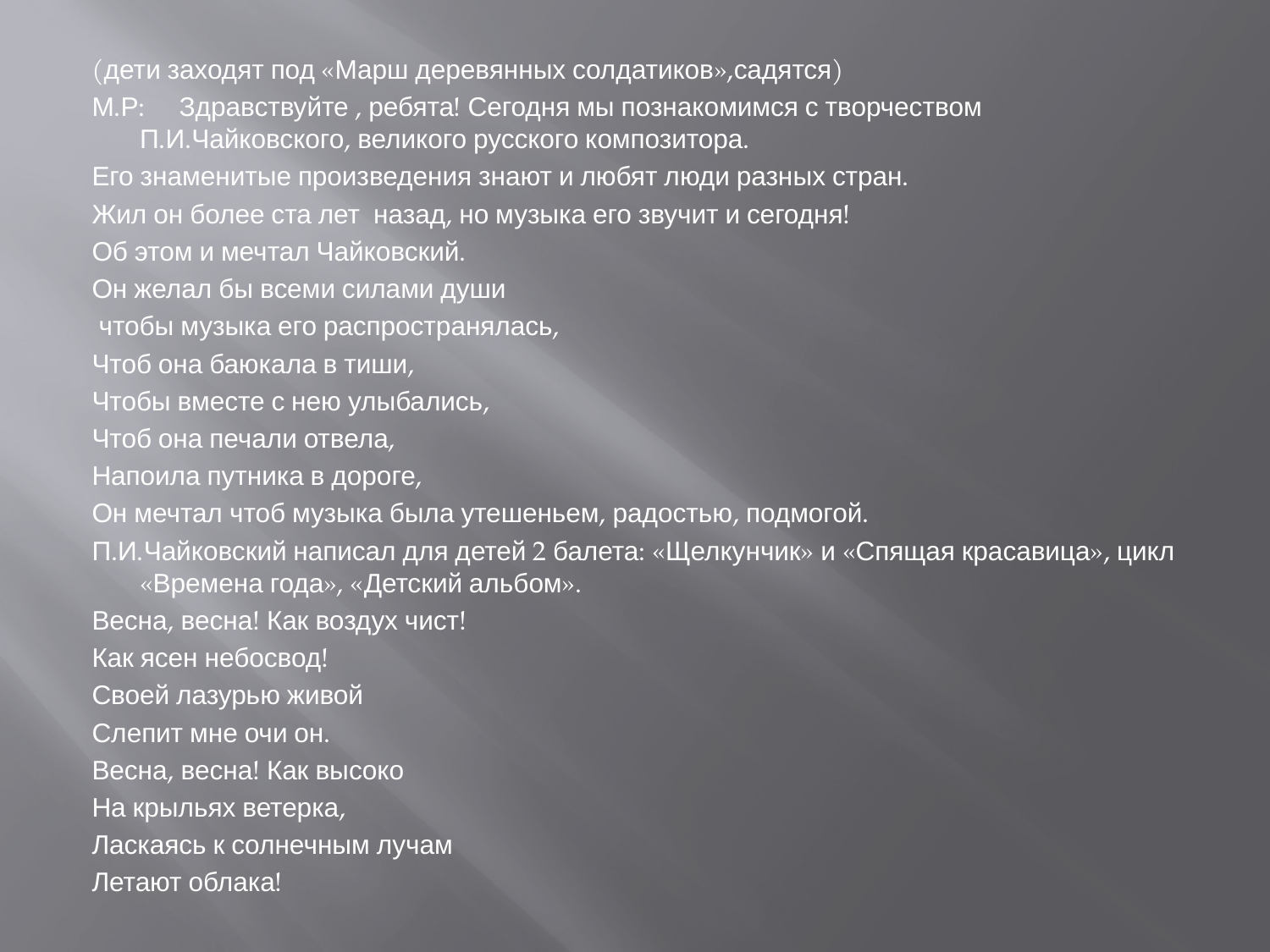

(дети заходят под «Марш деревянных солдатиков»,садятся)
М.Р:     Здравствуйте , ребята! Сегодня мы познакомимся с творчеством П.И.Чайковского, великого русского композитора.
Его знаменитые произведения знают и любят люди разных стран.
Жил он более ста лет  назад, но музыка его звучит и сегодня!
Об этом и мечтал Чайковский.
Он желал бы всеми силами души
 чтобы музыка его распространялась,
Чтоб она баюкала в тиши,
Чтобы вместе с нею улыбались,
Чтоб она печали отвела,
Напоила путника в дороге,
Он мечтал чтоб музыка была утешеньем, радостью, подмогой.
П.И.Чайковский написал для детей 2 балета: «Щелкунчик» и «Спящая красавица», цикл «Времена года», «Детский альбом».
Весна, весна! Как воздух чист!
Как ясен небосвод!
Своей лазурью живой
Слепит мне очи он.
Весна, весна! Как высоко
На крыльях ветерка,
Ласкаясь к солнечным лучам
Летают облака!